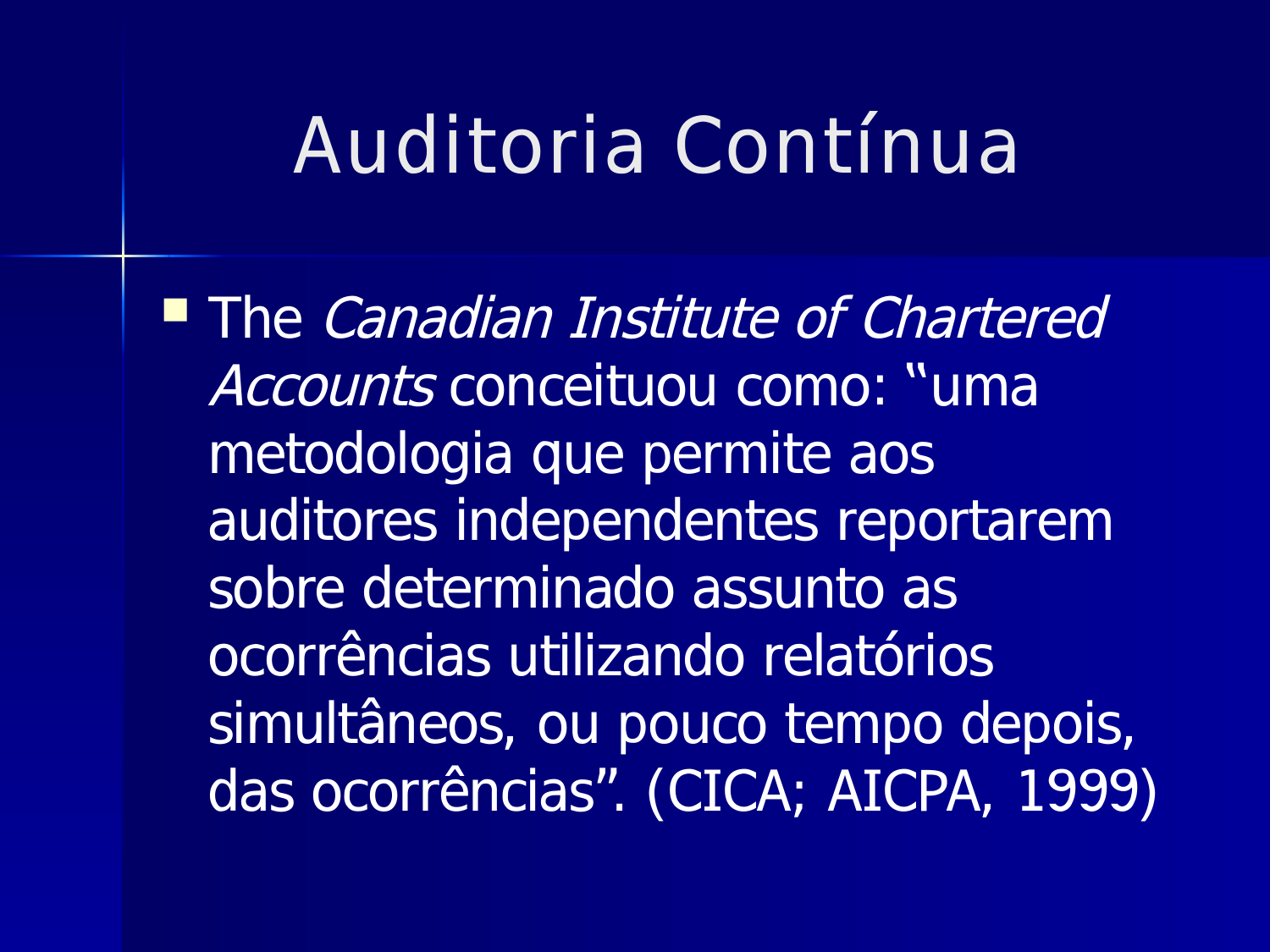

# Auditoria Contínua
The Canadian Institute of Chartered Accounts conceituou como: “uma metodologia que permite aos auditores independentes reportarem sobre determinado assunto as ocorrências utilizando relatórios simultâneos, ou pouco tempo depois, das ocorrências”. (CICA; AICPA, 1999)